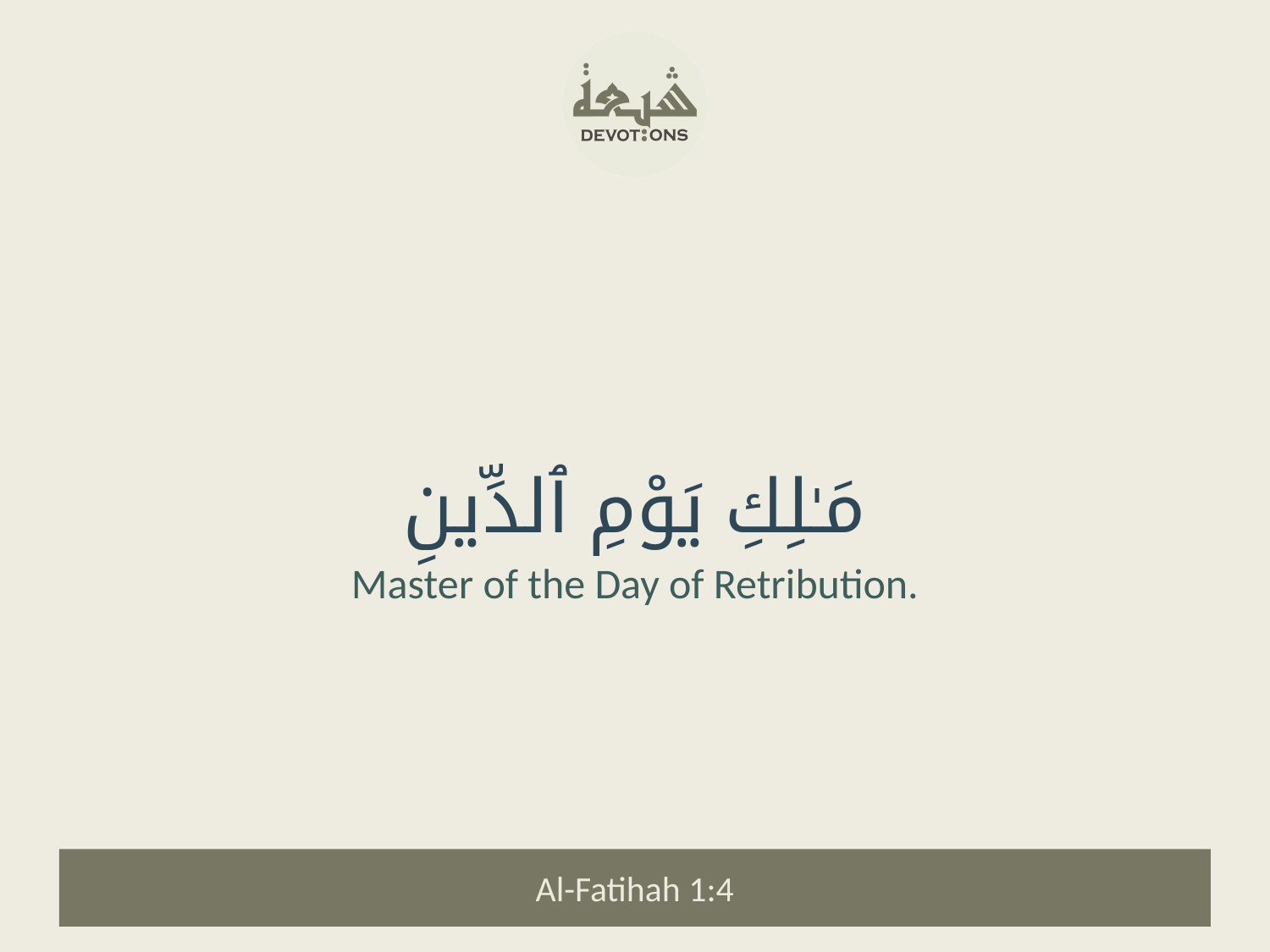

مَـٰلِكِ يَوْمِ ٱلدِّينِ
Master of the Day of Retribution.
Al-Fatihah 1:4